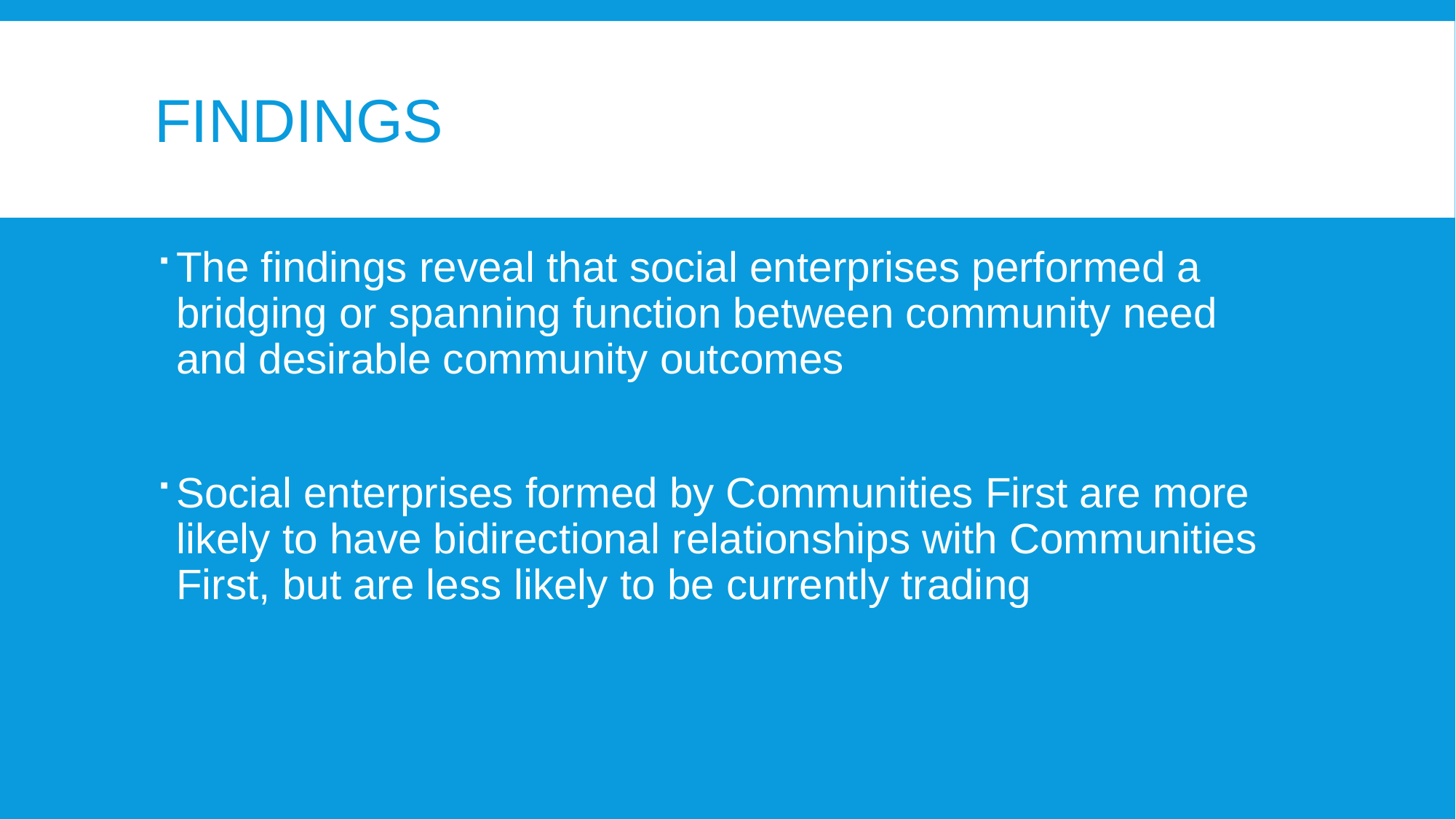

# Findings
The findings reveal that social enterprises performed a bridging or spanning function between community need and desirable community outcomes

Social enterprises formed by Communities First are more likely to have bidirectional relationships with Communities First, but are less likely to be currently trading